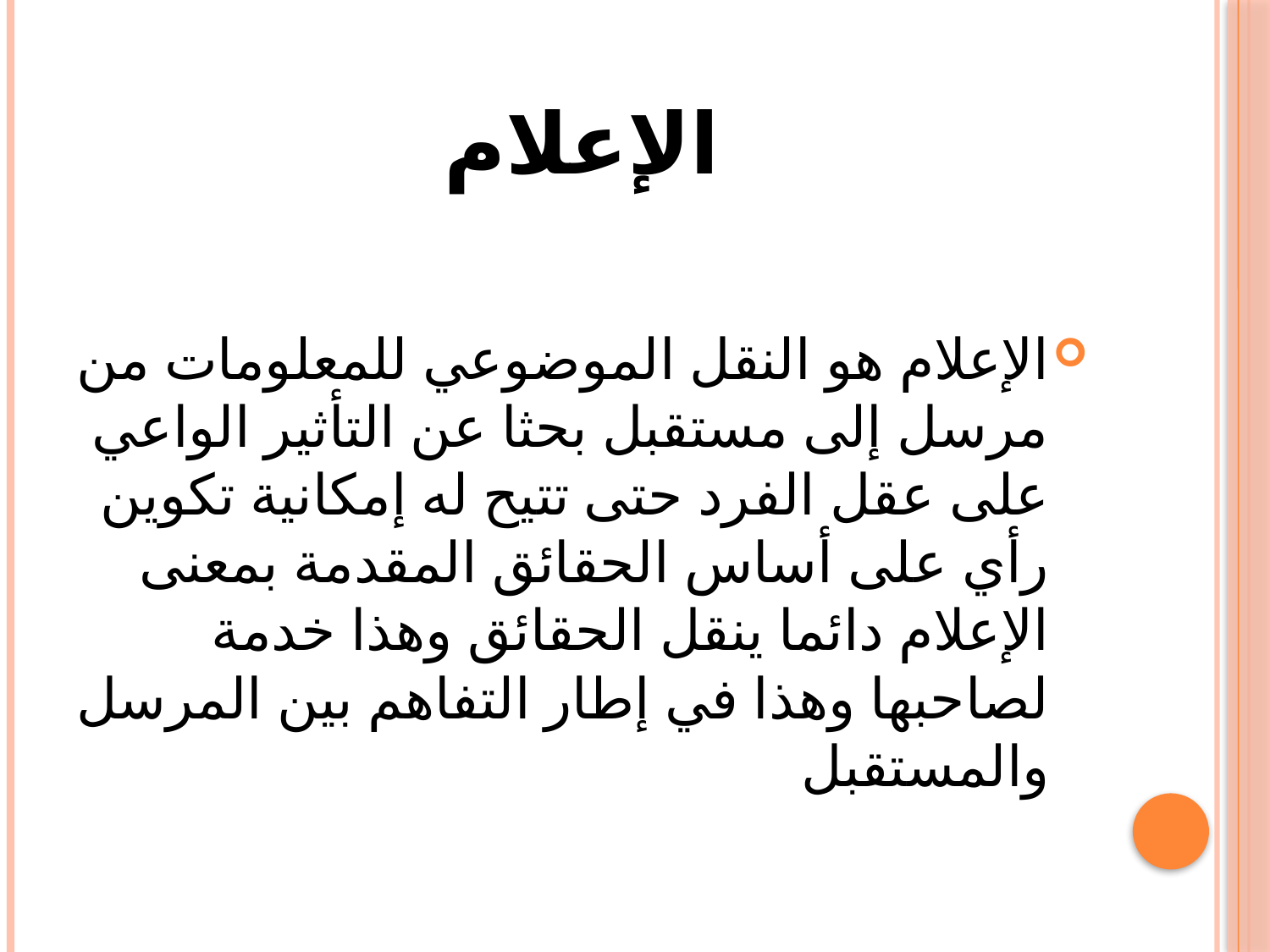

# الإعلام
الإعلام هو النقل الموضوعي للمعلومات من مرسل إلى مستقبل بحثا عن التأثير الواعي على عقل الفرد حتى تتيح له إمكانية تكوين رأي على أساس الحقائق المقدمة بمعنى الإعلام دائما ينقل الحقائق وهذا خدمة لصاحبها وهذا في إطار التفاهم بين المرسل والمستقبل